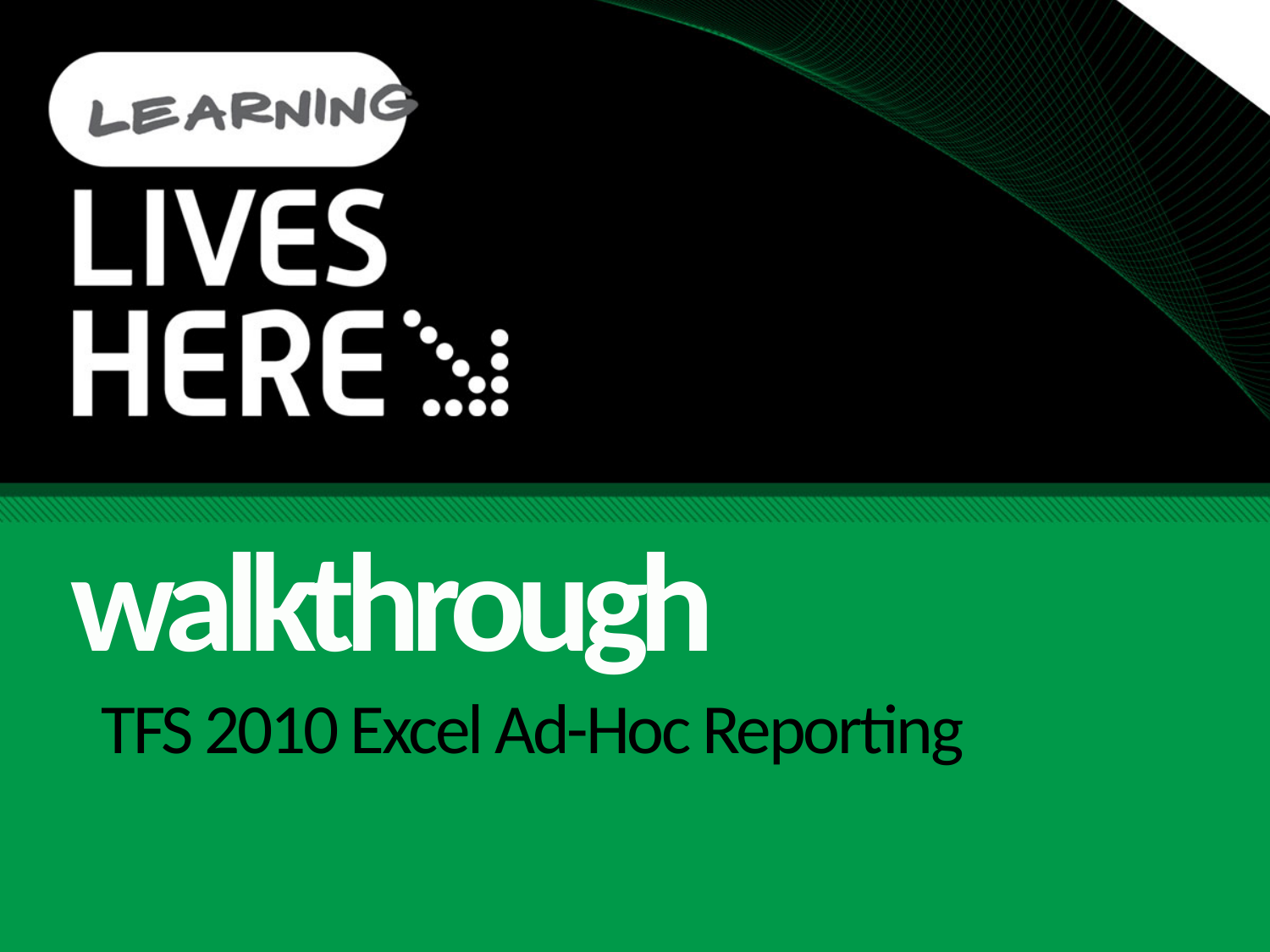

walkthrough
# TFS 2010 Excel Ad-Hoc Reporting